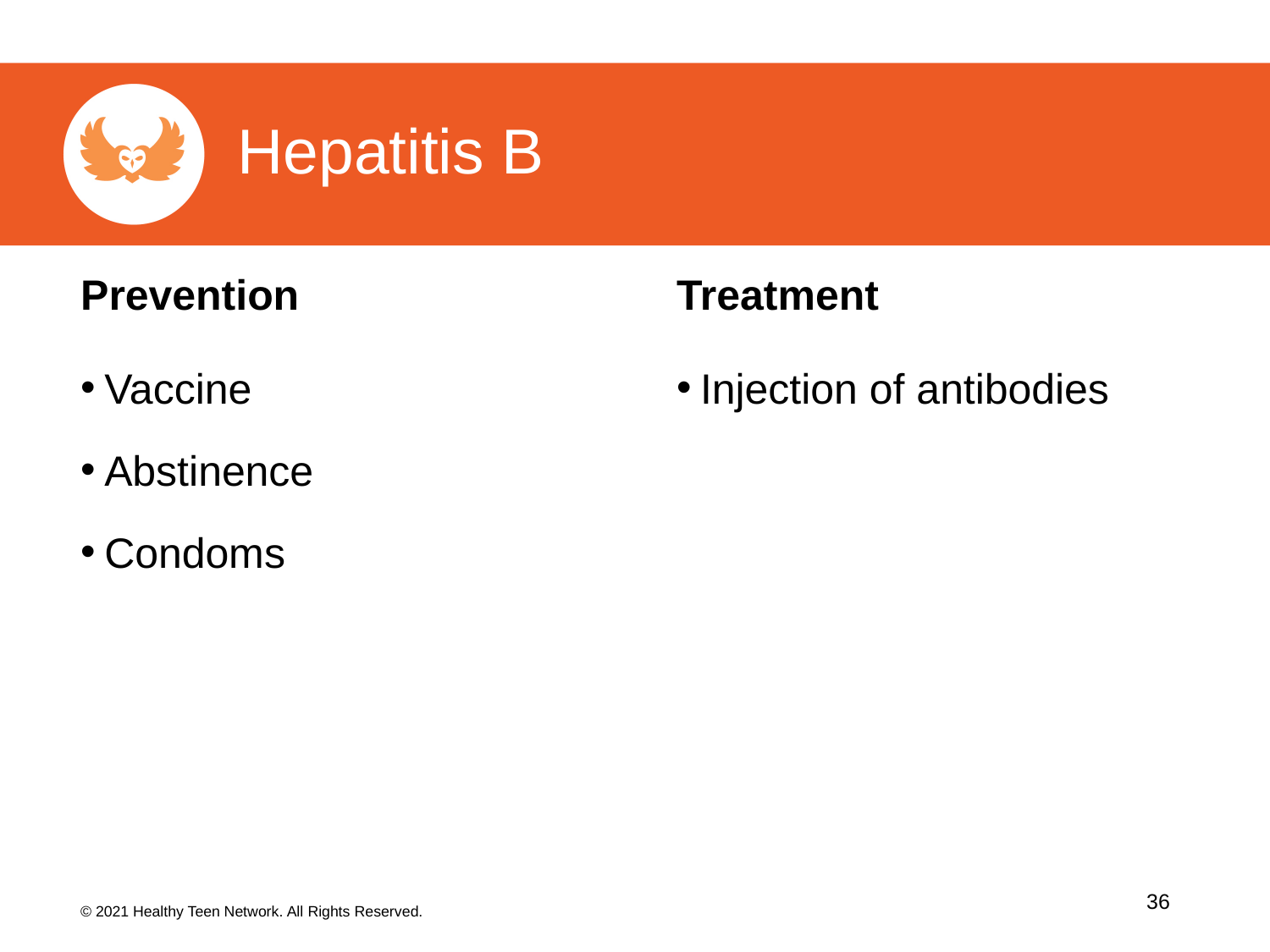

Hepatitis B
Treatment
Prevention
Vaccine
Abstinence
Condoms
Injection of antibodies